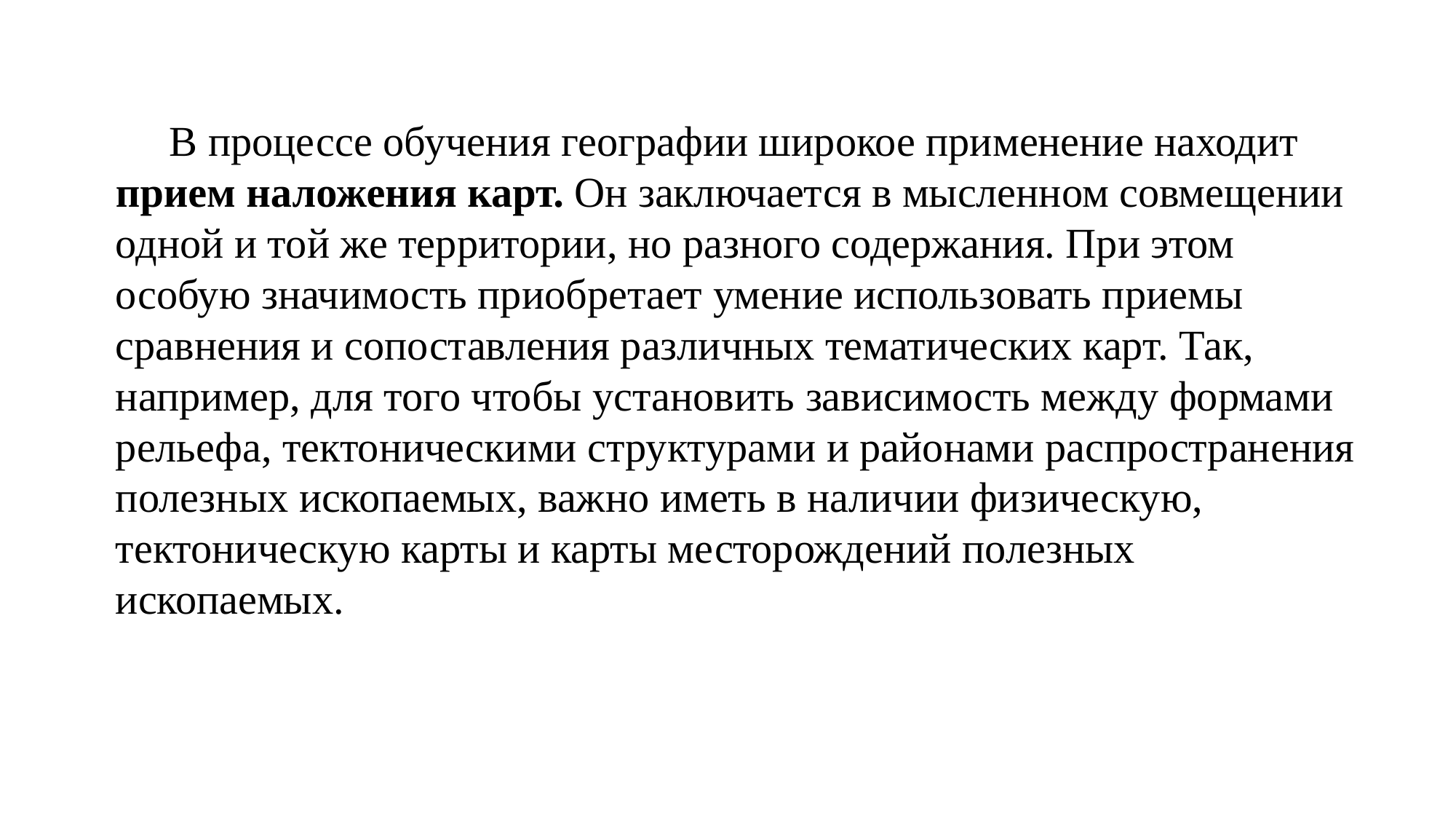

В процессе обучения географии широкое применение находит прием наложения карт. Он заключается в мысленном совмещении одной и той же территории, но разного содержания. При этом особую значимость приобретает умение использовать приемы сравнения и сопоставления различных тематических карт. Так, например, для того чтобы установить зависимость между формами рельефа, тектоническими структурами и районами распространения полезных ископаемых, важно иметь в наличии физическую, тектоническую карты и карты месторождений полезных ископаемых.